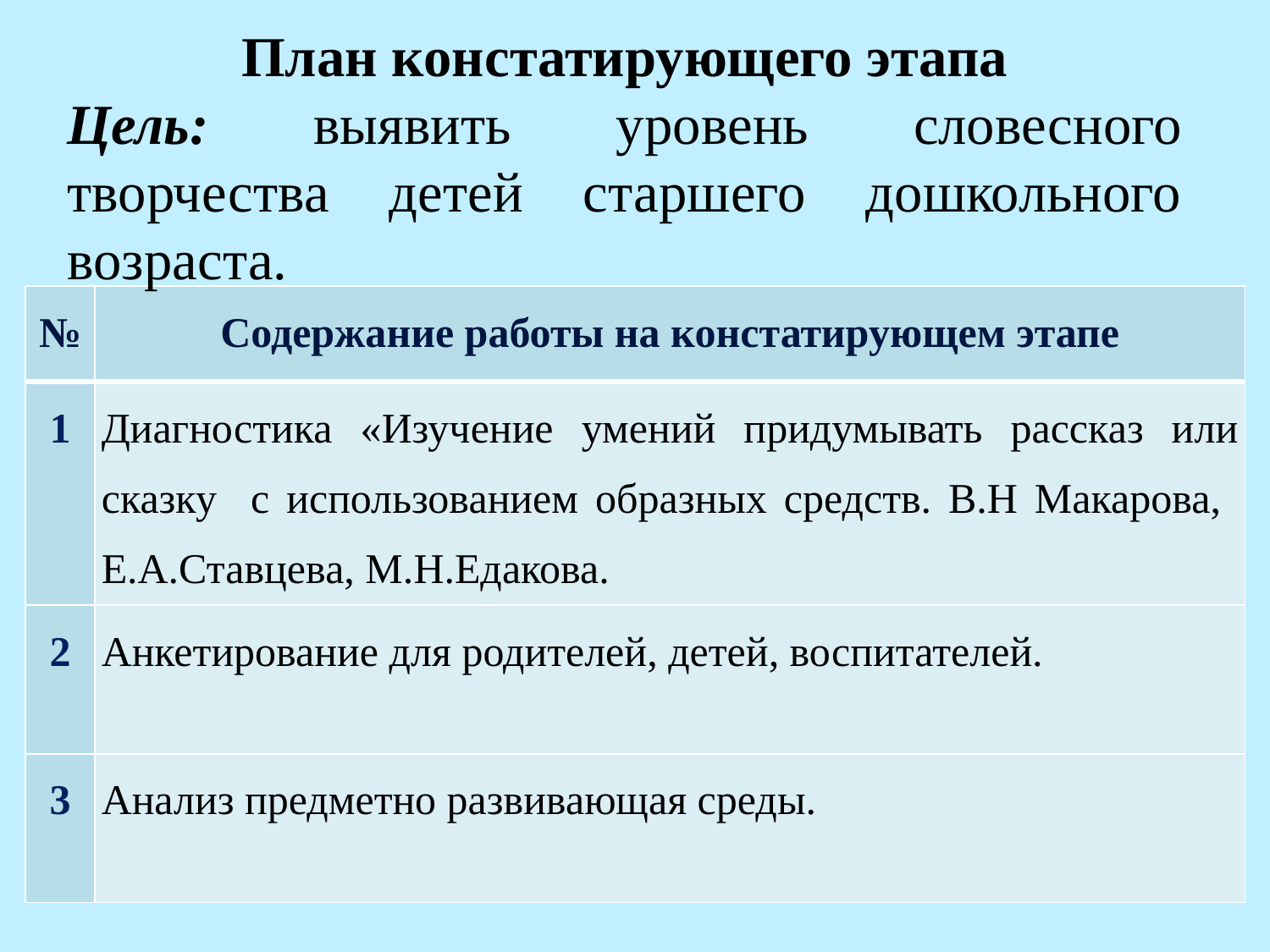

План констатирующего этапа
Цель: выявить уровень словесного творчества детей старшего дошкольного возраста.

| № | Содержание работы на констатирующем этапе |
| --- | --- |
| 1 | Диагностика «Изучение умений придумывать рассказ или сказку с использованием образных средств. В.Н Макарова, Е.А.Ставцева, М.Н.Едакова. |
| 2 | Анкетирование для родителей, детей, воспитателей. |
| 3 | Анализ предметно развивающая среды. |